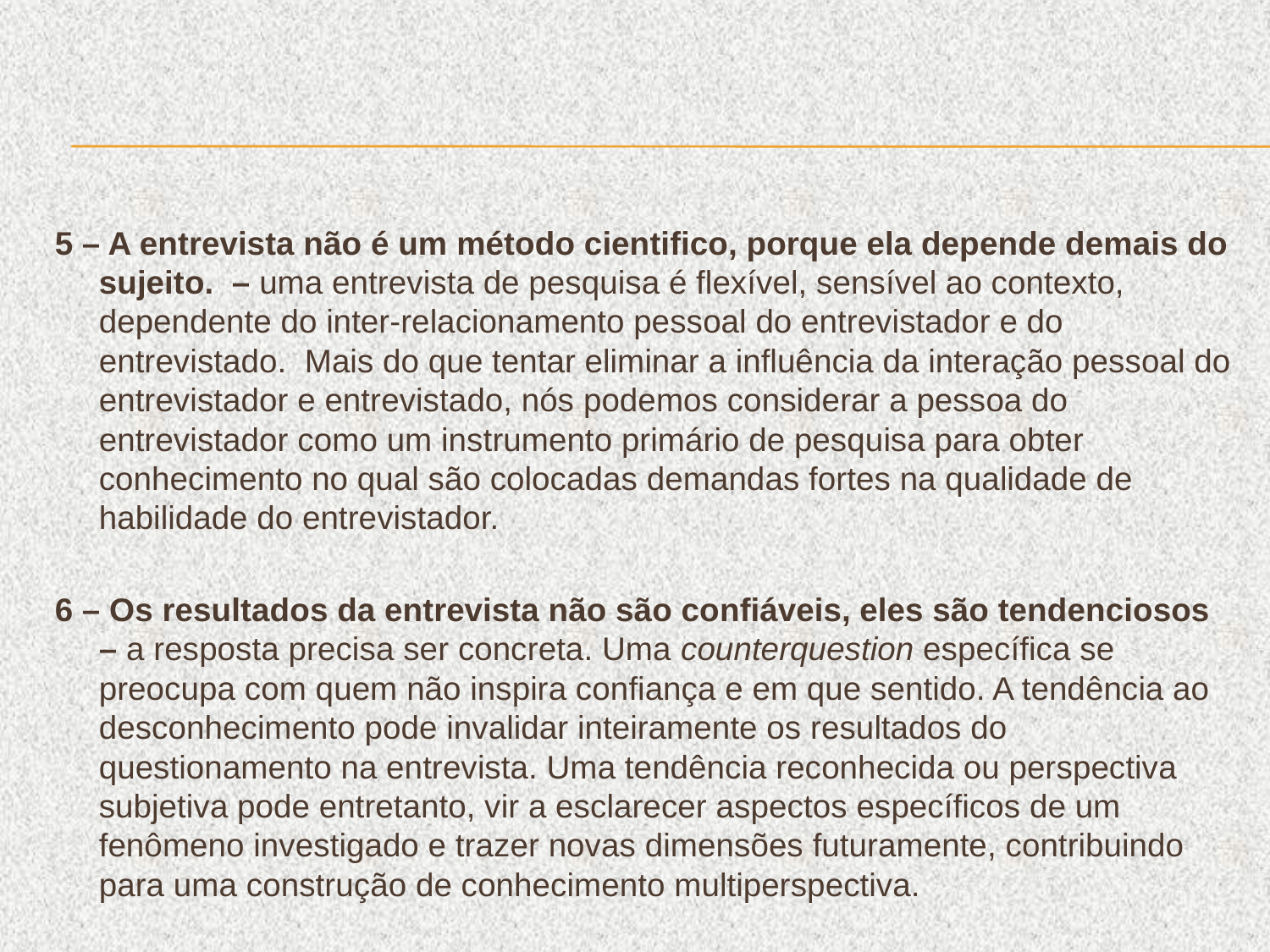

5 – A entrevista não é um método cientifico, porque ela depende demais do sujeito.  – uma entrevista de pesquisa é flexível, sensível ao contexto, dependente do inter-relacionamento pessoal do entrevistador e do entrevistado.  Mais do que tentar eliminar a influência da interação pessoal do entrevistador e entrevistado, nós podemos considerar a pessoa do entrevistador como um instrumento primário de pesquisa para obter conhecimento no qual são colocadas demandas fortes na qualidade de habilidade do entrevistador.

6 – Os resultados da entrevista não são confiáveis, eles são tendenciosos – a resposta precisa ser concreta. Uma counterquestion específica se preocupa com quem não inspira confiança e em que sentido. A tendência ao desconhecimento pode invalidar inteiramente os resultados do questionamento na entrevista. Uma tendência reconhecida ou perspectiva subjetiva pode entretanto, vir a esclarecer aspectos específicos de um fenômeno investigado e trazer novas dimensões futuramente, contribuindo para uma construção de conhecimento multiperspectiva.